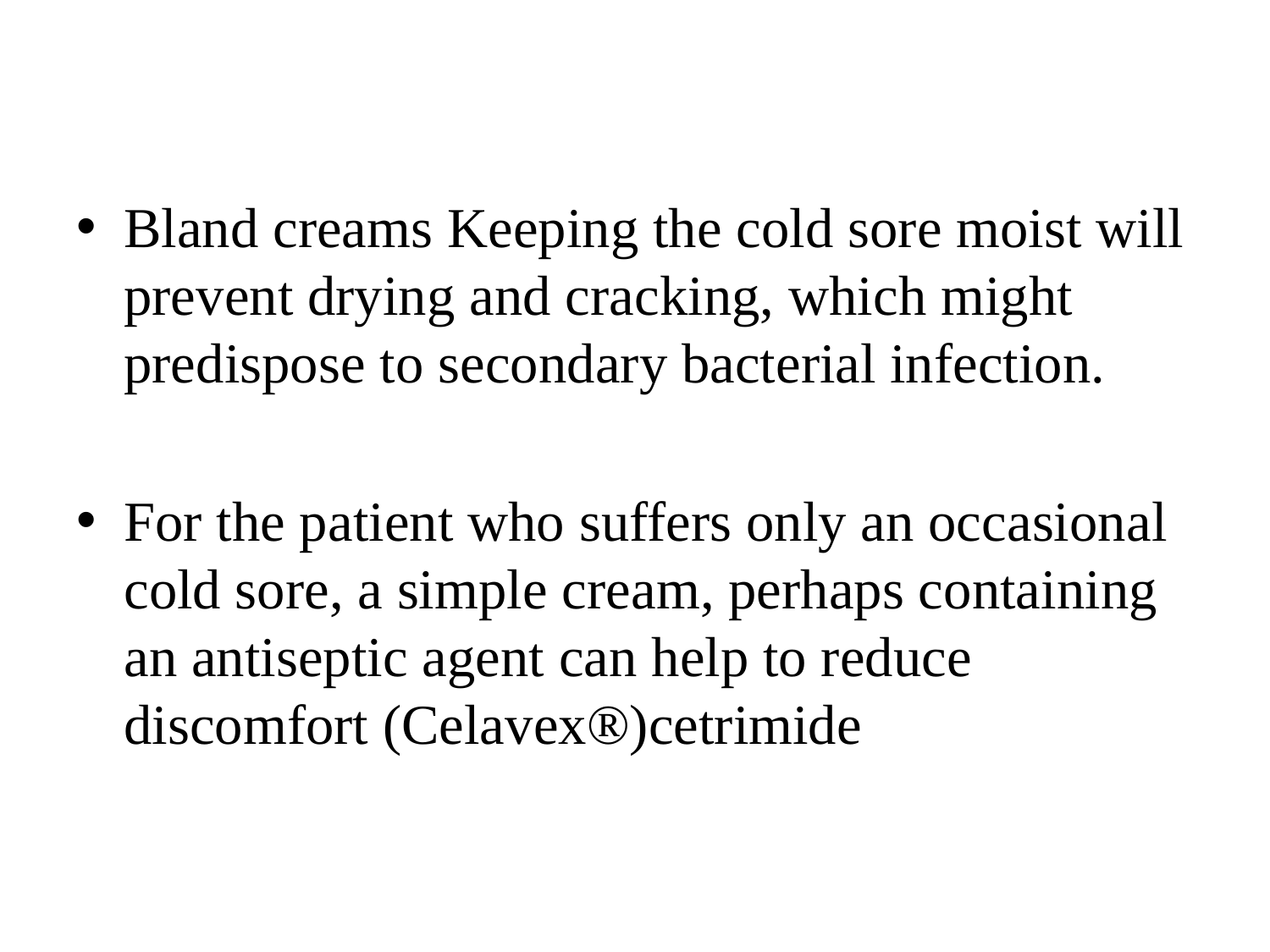

Bland creams Keeping the cold sore moist will prevent drying and cracking, which might predispose to secondary bacterial infection.

For the patient who suffers only an occasional cold sore, a simple cream, perhaps containing an antiseptic agent can help to reduce discomfort (Celavex®)cetrimide